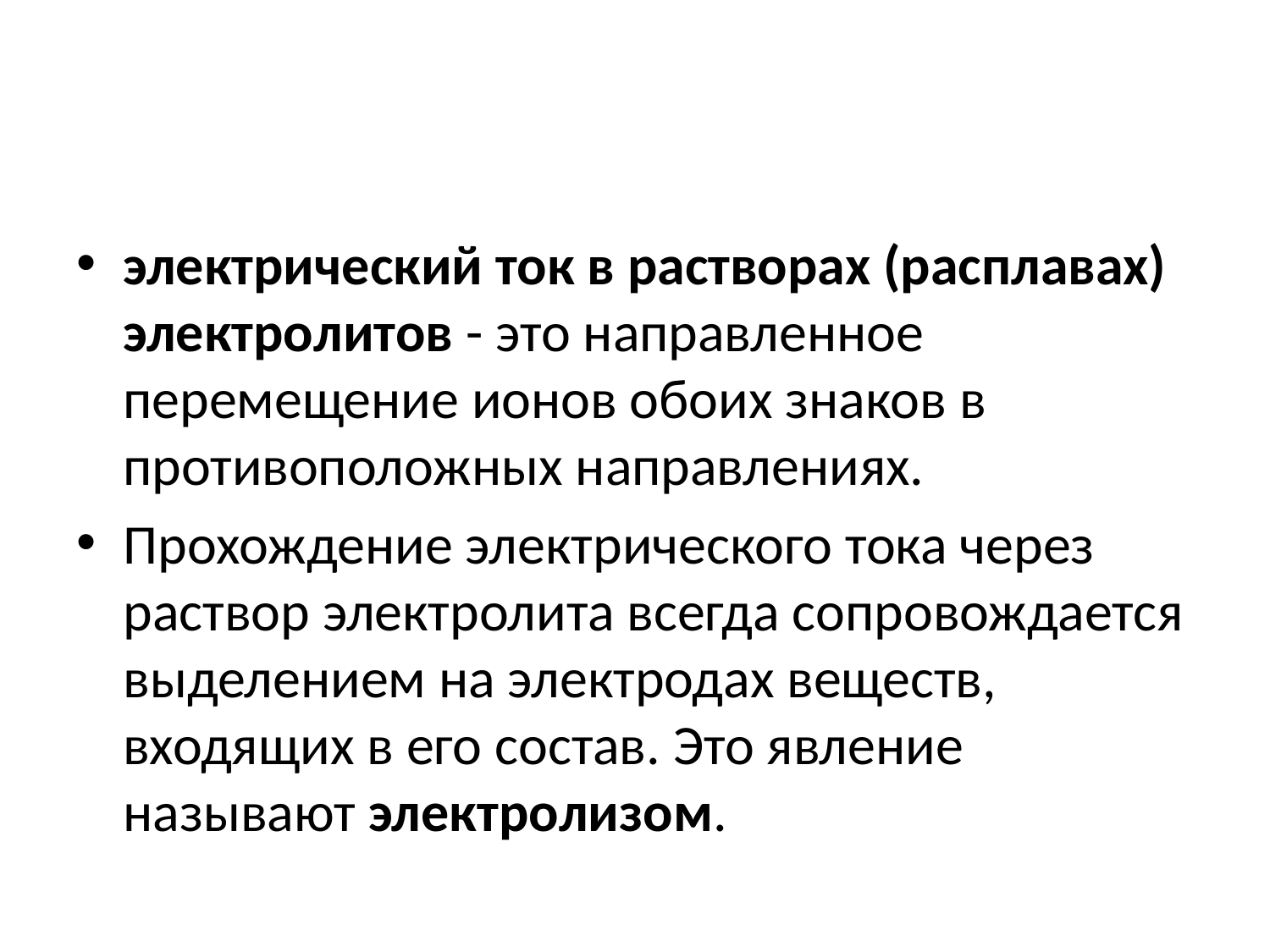

#
электрический ток в растворах (расплавах) электролитов - это направленное перемещение ионов обоих знаков в противоположных направлениях.
Прохождение электрического тока через раствор электролита всегда сопровождается выделением на электродах веществ, входящих в его состав. Это явление называют электролизом.